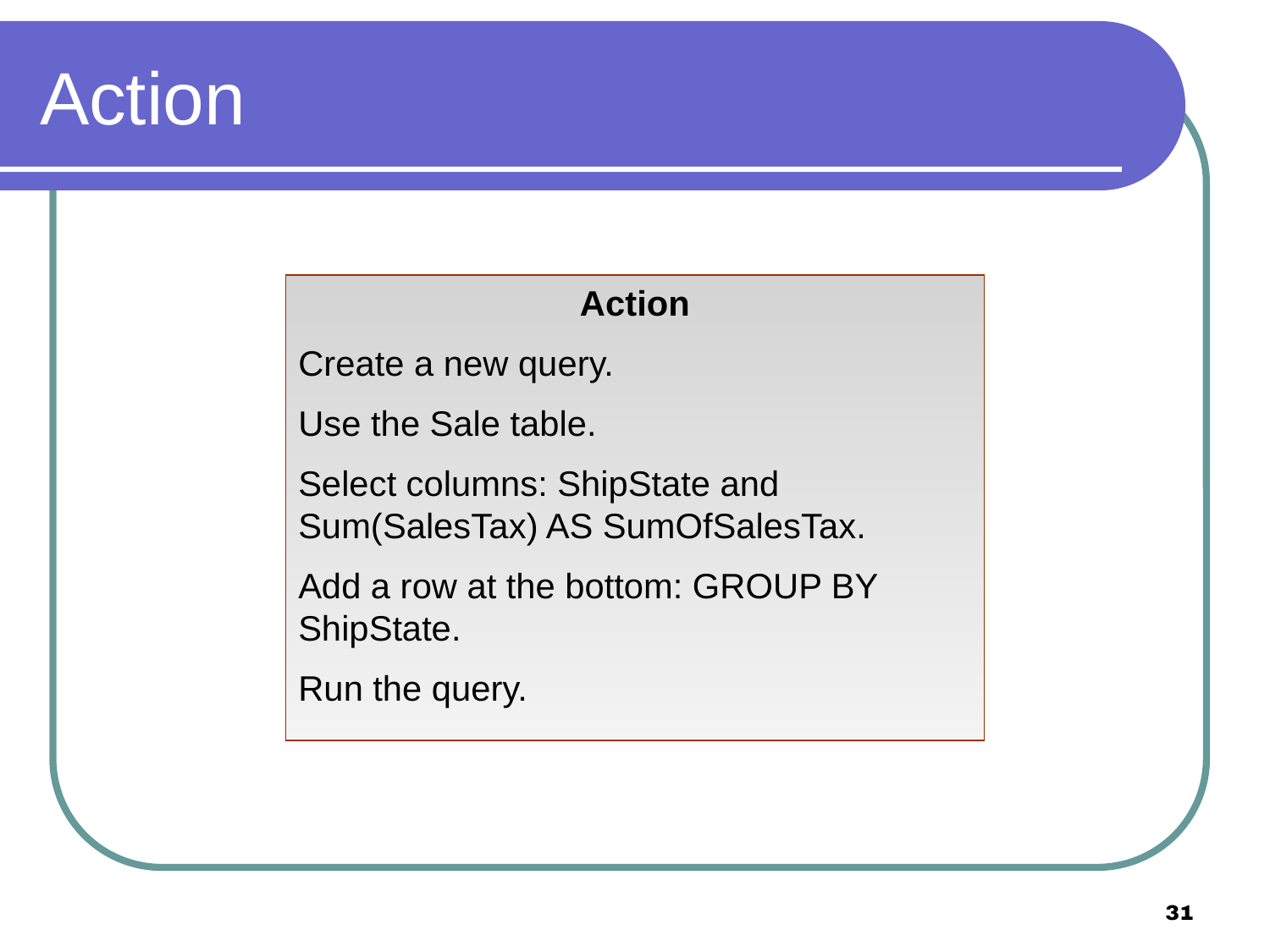

# Action
Action
Create a new query.
Use the Sale table.
Select columns: ShipState and Sum(SalesTax) AS SumOfSalesTax.
Add a row at the bottom: GROUP BY ShipState.
Run the query.
31